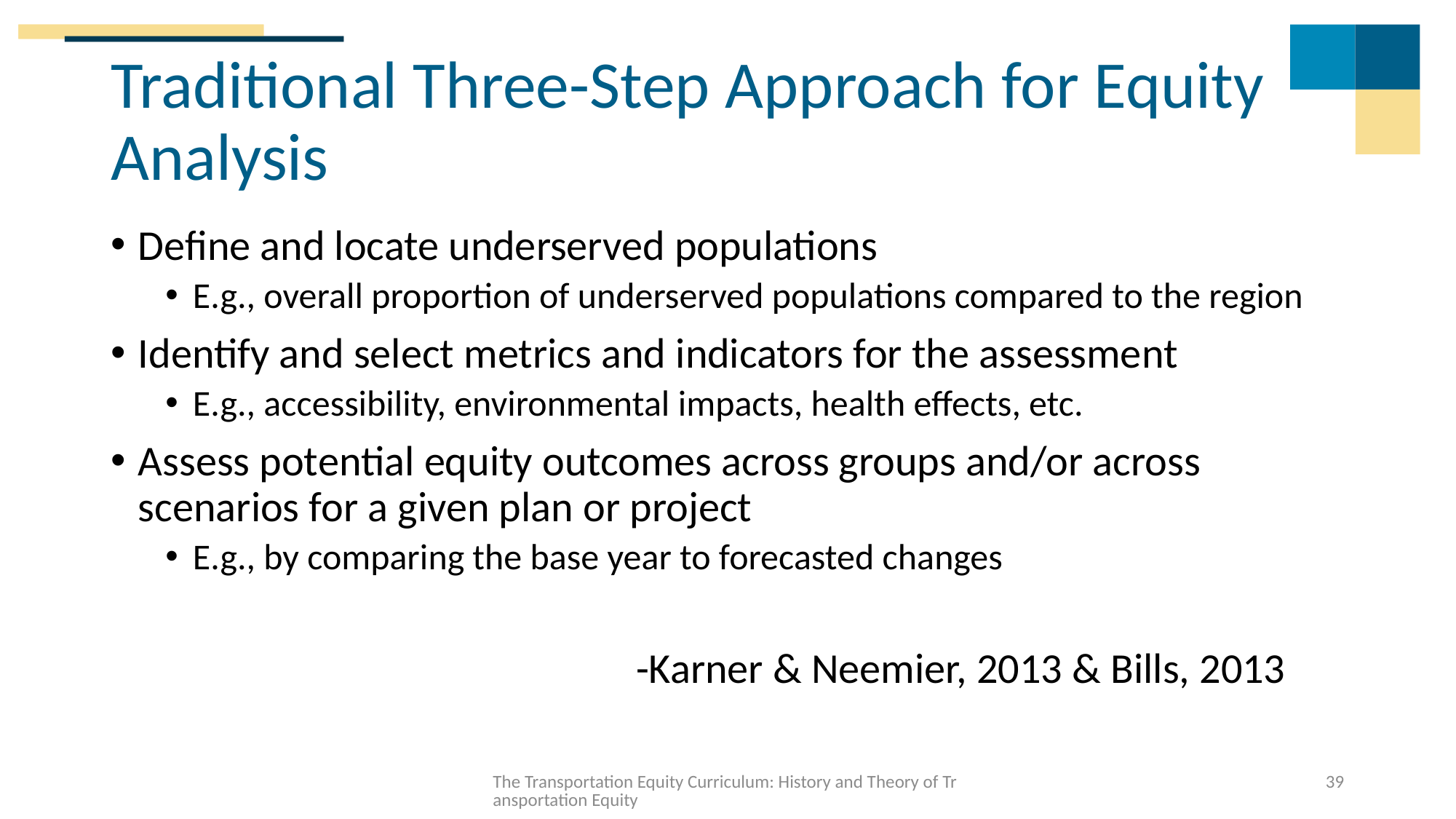

# Traditional Three-Step Approach for Equity Analysis
Define and locate underserved populations
E.g., overall proportion of underserved populations compared to the region
Identify and select metrics and indicators for the assessment
E.g., accessibility, environmental impacts, health effects, etc.
Assess potential equity outcomes across groups and/or across scenarios for a given plan or project
E.g., by comparing the base year to forecasted changes
-Karner & Neemier, 2013 & Bills, 2013
The Transportation Equity Curriculum: History and Theory of Transportation Equity
39